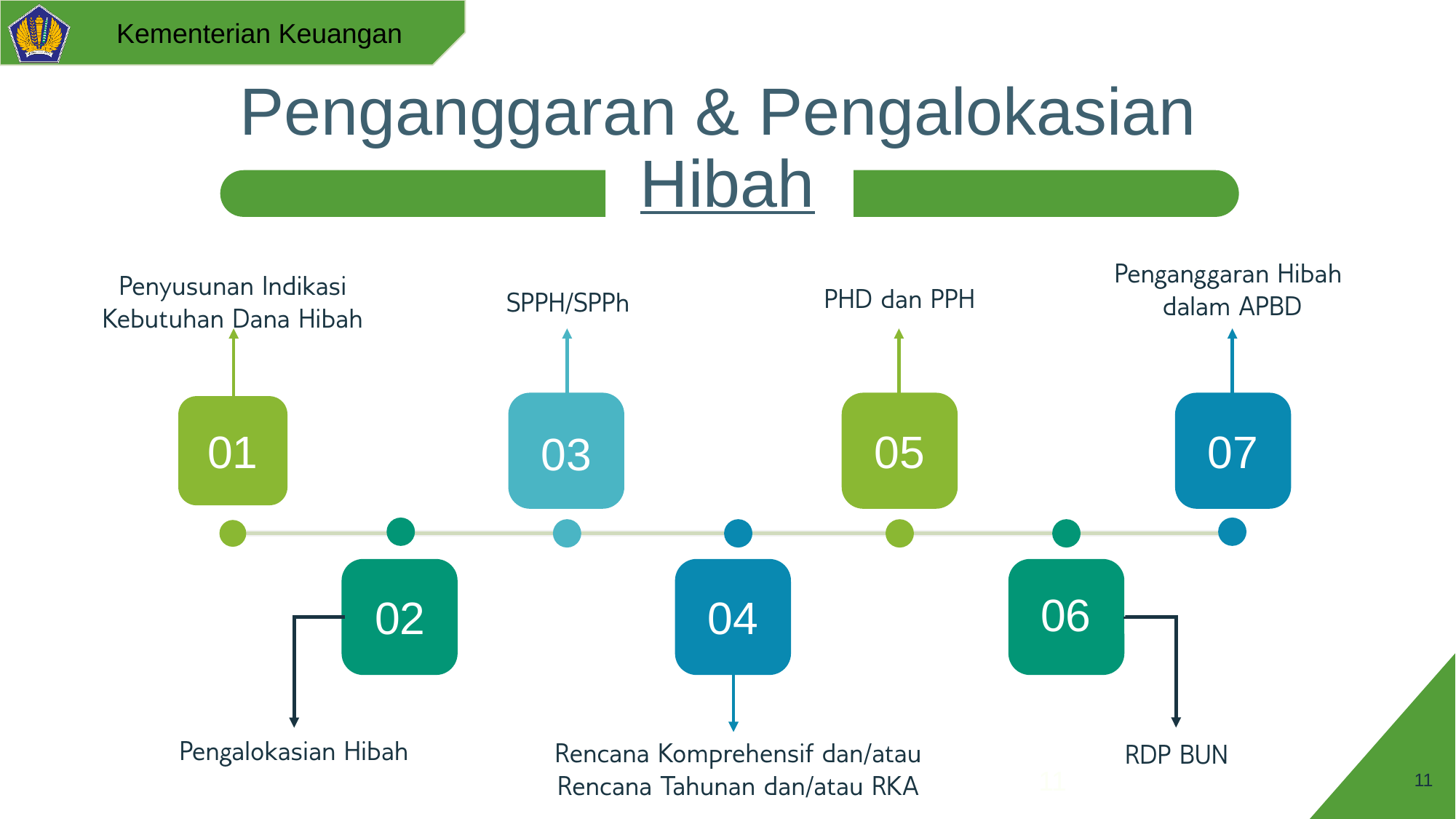

# Penganggaran & Pengalokasian Hibah
Penganggaran Hibah
dalam APBD
Penyusunan Indikasi
Kebutuhan Dana Hibah
PHD dan PPH
SPPH/SPPh

01
05
07
03

06
02
04
Pengalokasian Hibah
Rencana Komprehensif dan/atau
Rencana Tahunan dan/atau RKA
RDP BUN
11